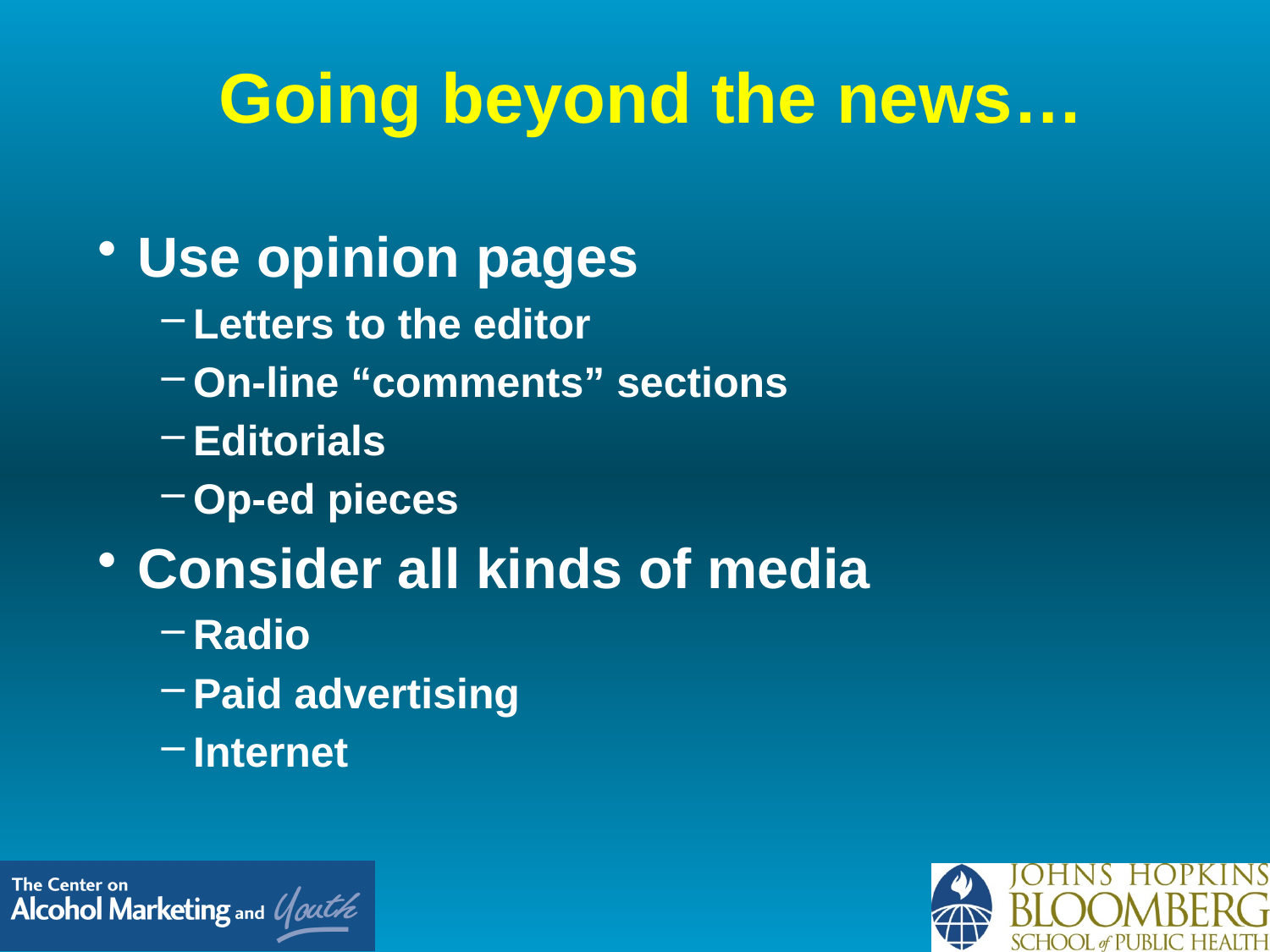

# Going beyond the news…
Use opinion pages
Letters to the editor
On-line “comments” sections
Editorials
Op-ed pieces
Consider all kinds of media
Radio
Paid advertising
Internet